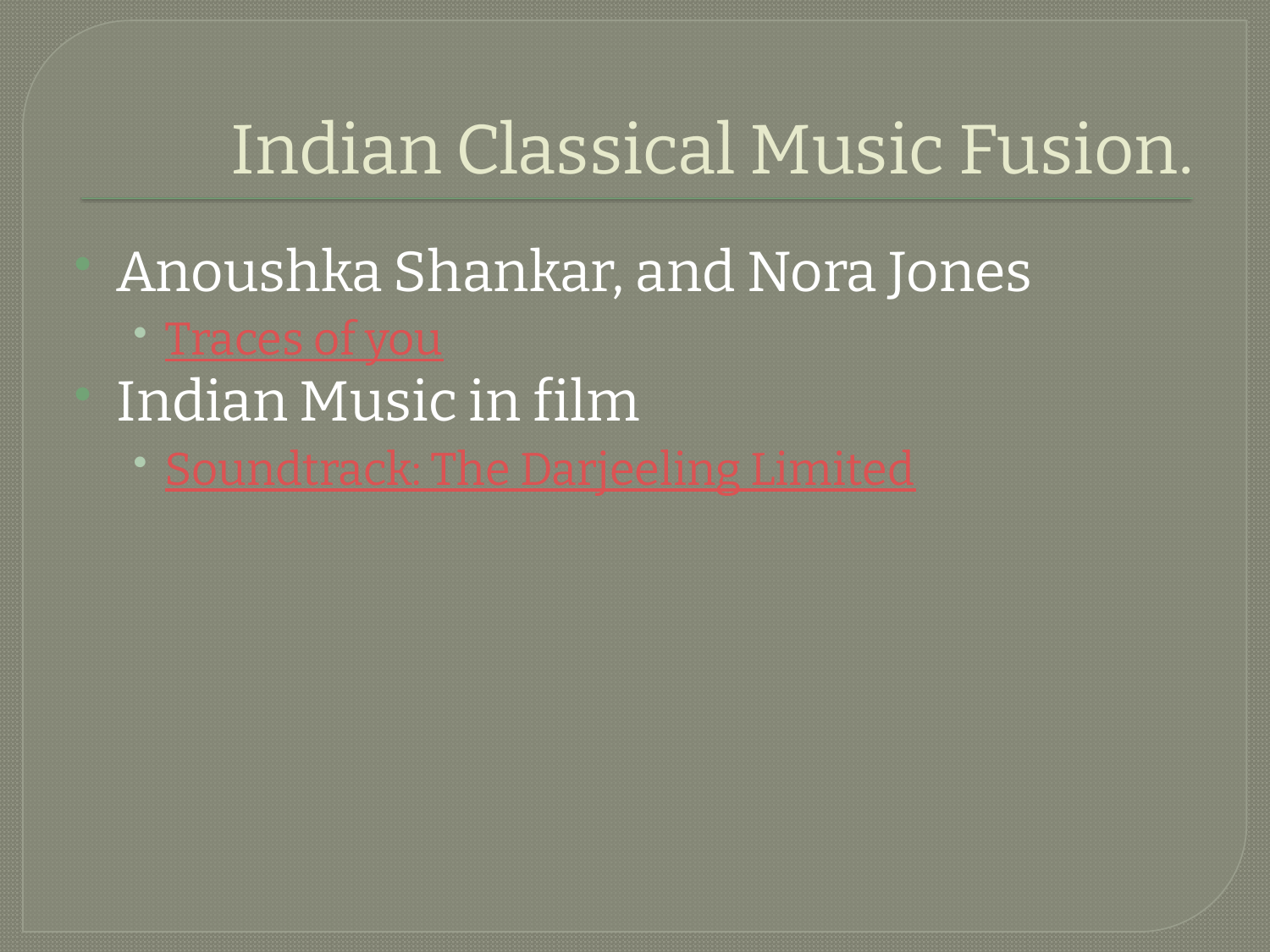

# Indian Classical Music Fusion.
Anoushka Shankar, and Nora Jones
Traces of you
Indian Music in film
Soundtrack: The Darjeeling Limited